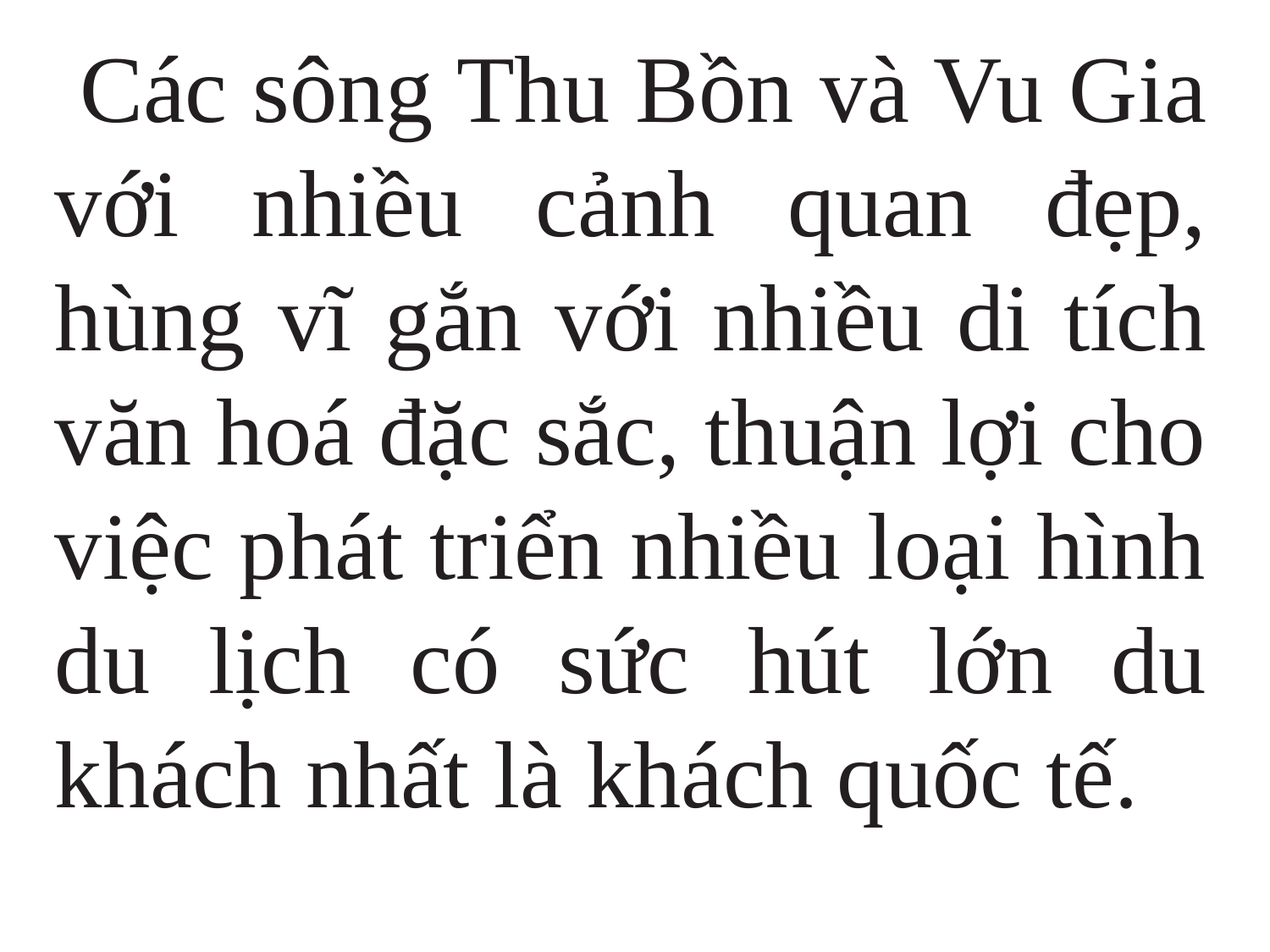

Các sông Thu Bồn và Vu Gia với nhiều cảnh quan đẹp, hùng vĩ gắn với nhiều di tích văn hoá đặc sắc, thuận lợi cho việc phát triển nhiều loại hình du lịch có sức hút lớn du khách nhất là khách quốc tế.